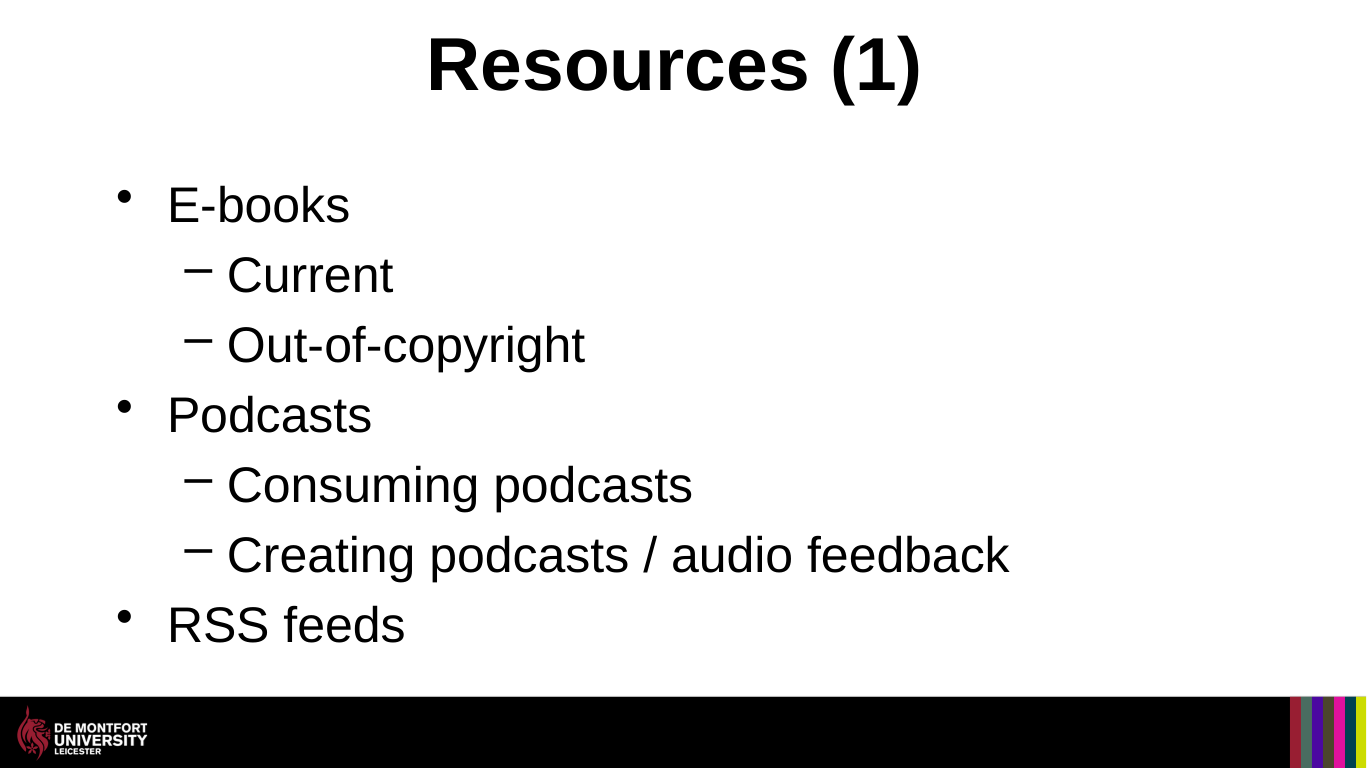

Resources (1)
E-books
Current
Out-of-copyright
Podcasts
Consuming podcasts
Creating podcasts / audio feedback
RSS feeds